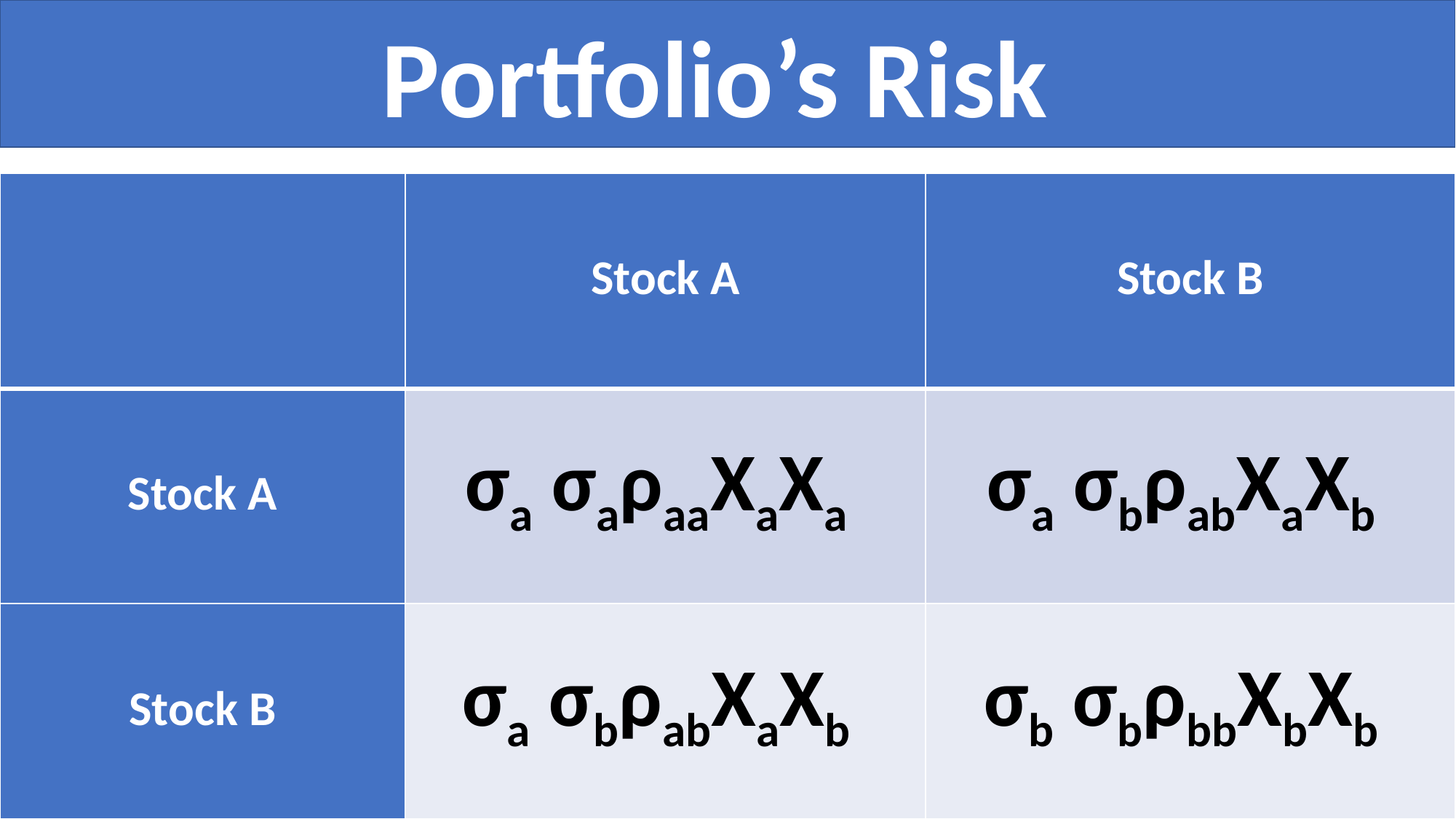

Portfolio’s Risk
|  | Stock A | Stock B |
| --- | --- | --- |
| Stock A | σa σaρaaXaXa | σa σbρabXaXb |
| Stock B | σa σbρabXaXb | σb σbρbbXbXb |